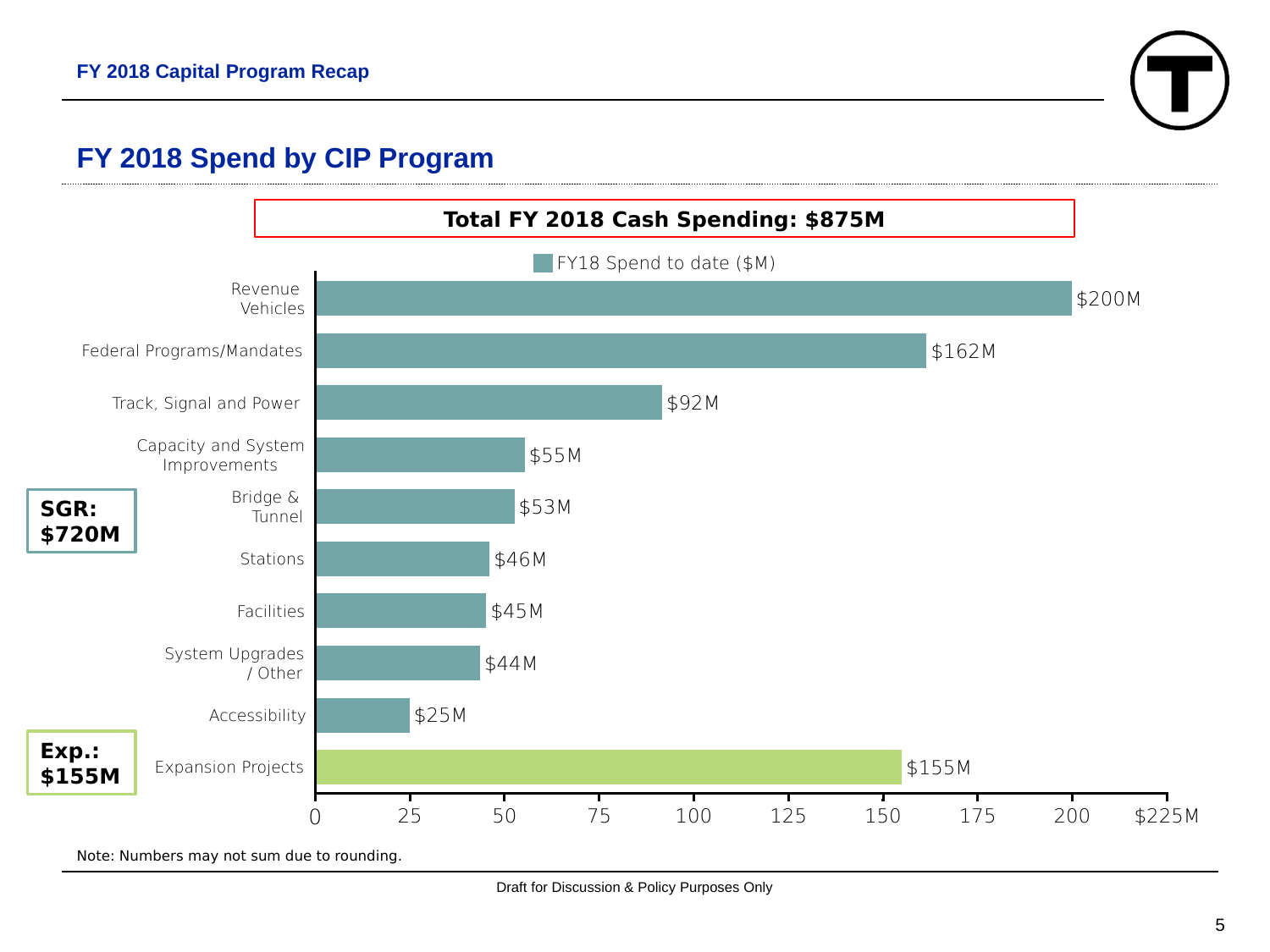

FY 2018 Capital Program Recap
# FY 2018 Spend by CIP Program

Total FY 2018 Cash Spending: $875M
SGR: $720M
Exp.: $155M
Note: Numbers may not sum due to rounding.